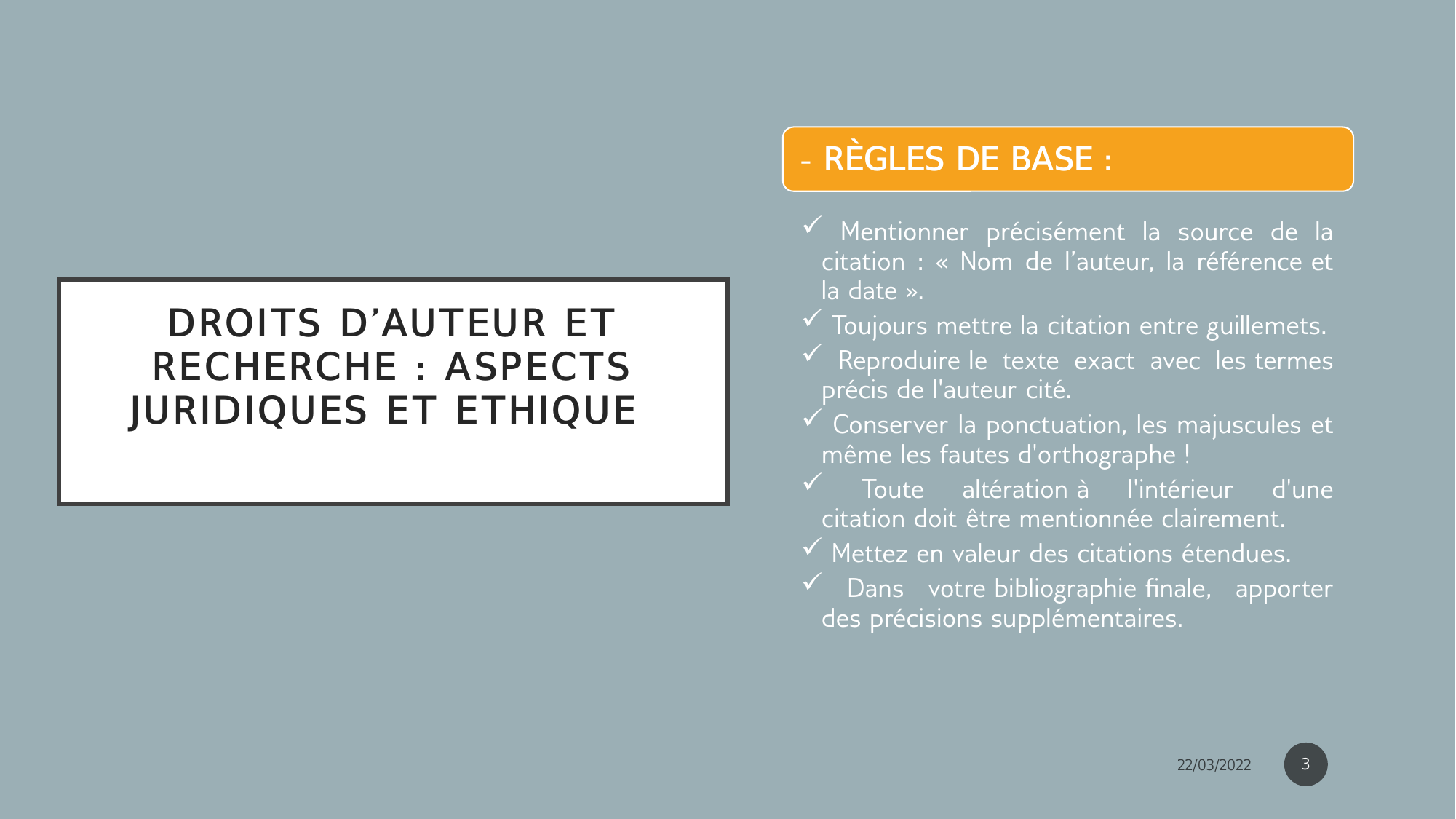

- RÈGLES DE BASE :
 Mentionner précisément la source de la citation : « Nom de l’auteur, la référence et la date ».
 Toujours mettre la citation entre guillemets.
 Reproduire le texte exact avec les termes précis de l'auteur cité.
 Conserver la ponctuation, les majuscules et même les fautes d'orthographe !
 Toute altération à l'intérieur d'une citation doit être mentionnée clairement.
 Mettez en valeur des citations étendues.
 Dans votre bibliographie finale, apporter des précisions supplémentaires.
# Droits d’auteur et recherche : Aspects juridiques et Ethique
3
22/03/2022